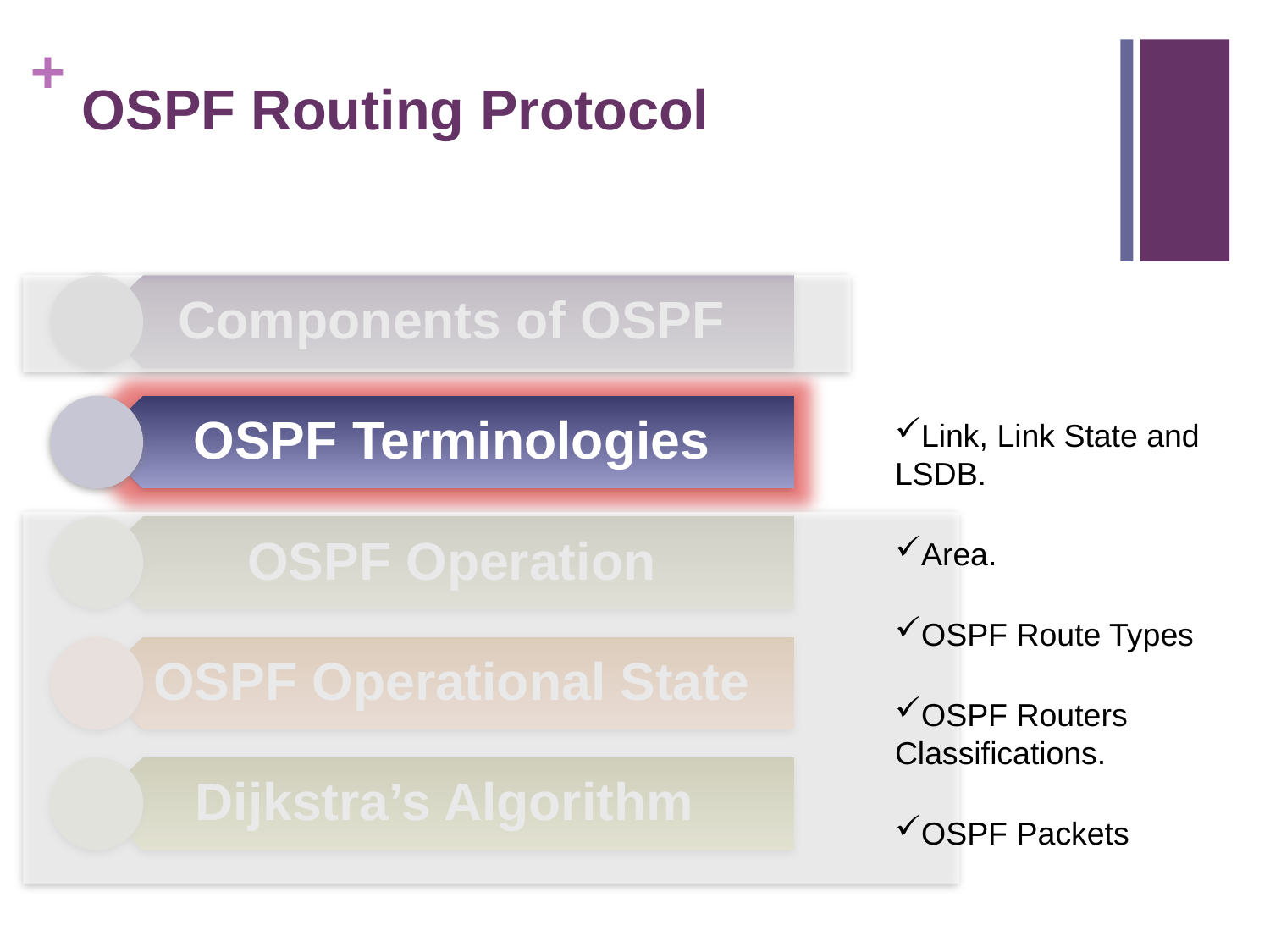

# OSPF Routing Protocol
Components of OSPF
OSPF Terminologies
OSPF Operation
OSPF Operational State
Dijkstra’s Algorithm

Link, Link State and LSDB.
Area.
OSPF Route Types
OSPF Routers Classifications.
OSPF Packets